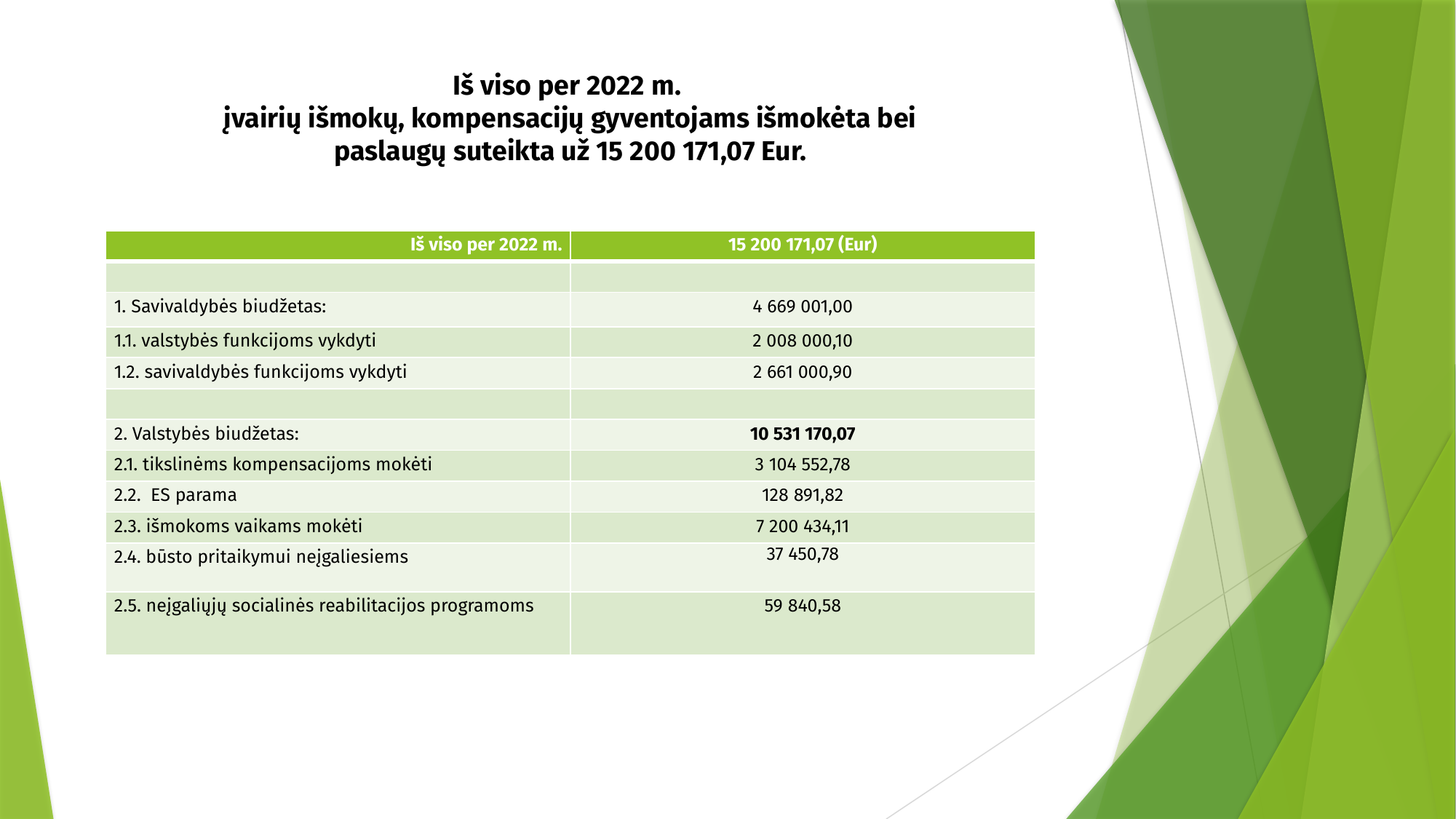

# Iš viso per 2022 m. įvairių išmokų, kompensacijų gyventojams išmokėta bei paslaugų suteikta už 15 200 171,07 Eur.
| Iš viso per 2022 m. | 15 200 171,07 (Eur) |
| --- | --- |
|  |  |
| 1. Savivaldybės biudžetas: | 4 669 001,00 |
| 1.1. valstybės funkcijoms vykdyti | 2 008 000,10 |
| 1.2. savivaldybės funkcijoms vykdyti | 2 661 000,90 |
|  |  |
| 2. Valstybės biudžetas: | 10 531 170,07 |
| 2.1. tikslinėms kompensacijoms mokėti | 3 104 552,78 |
| 2.2.  ES parama | 128 891,82 |
| 2.3. išmokoms vaikams mokėti | 7 200 434,11 |
| 2.4. būsto pritaikymui neįgaliesiems | 37 450,78 |
| 2.5. neįgaliųjų socialinės reabilitacijos programoms | 59 840,58 |